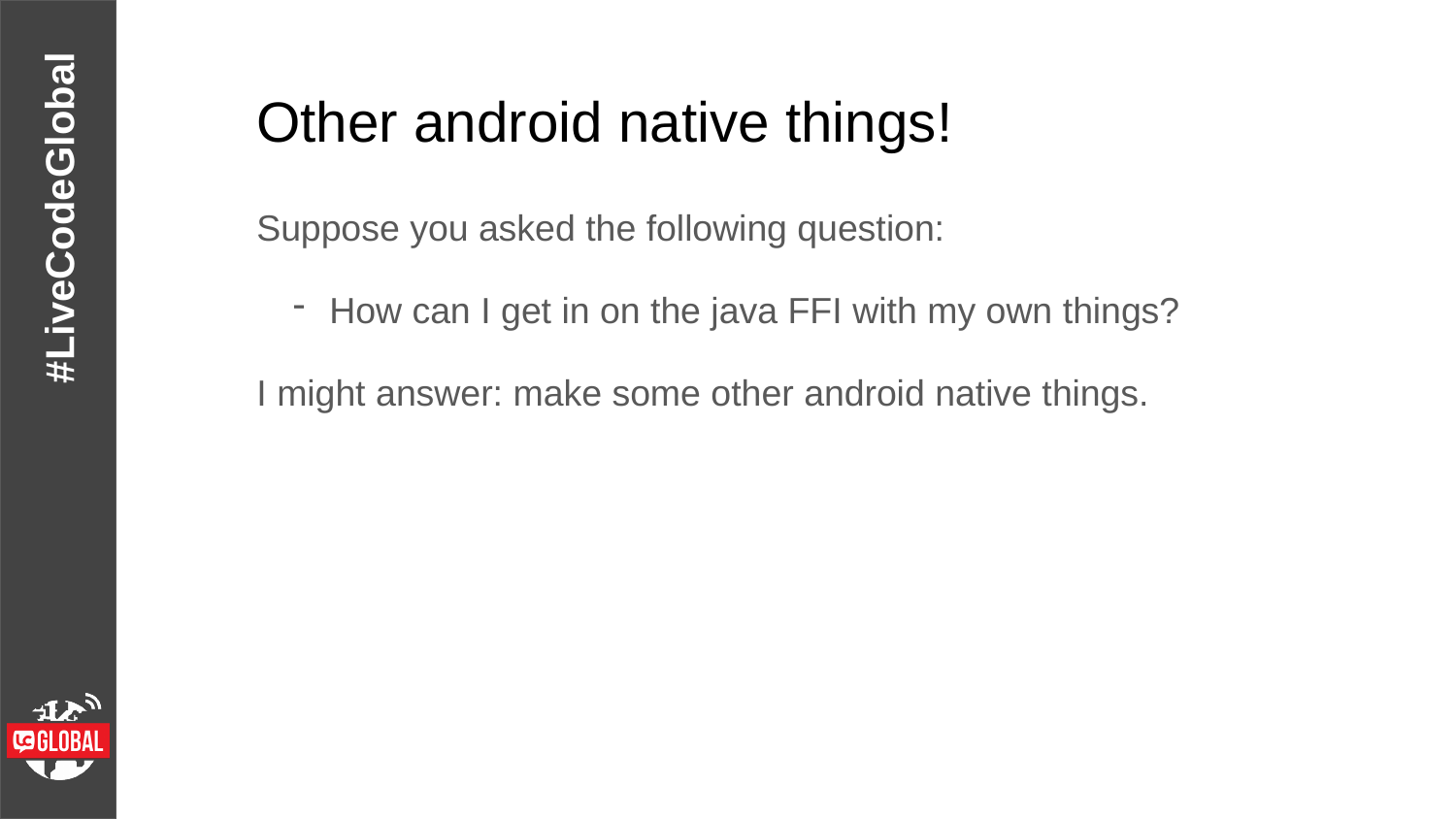

# Other android native things!
Suppose you asked the following question:
How can I get in on the java FFI with my own things?
I might answer: make some other android native things.